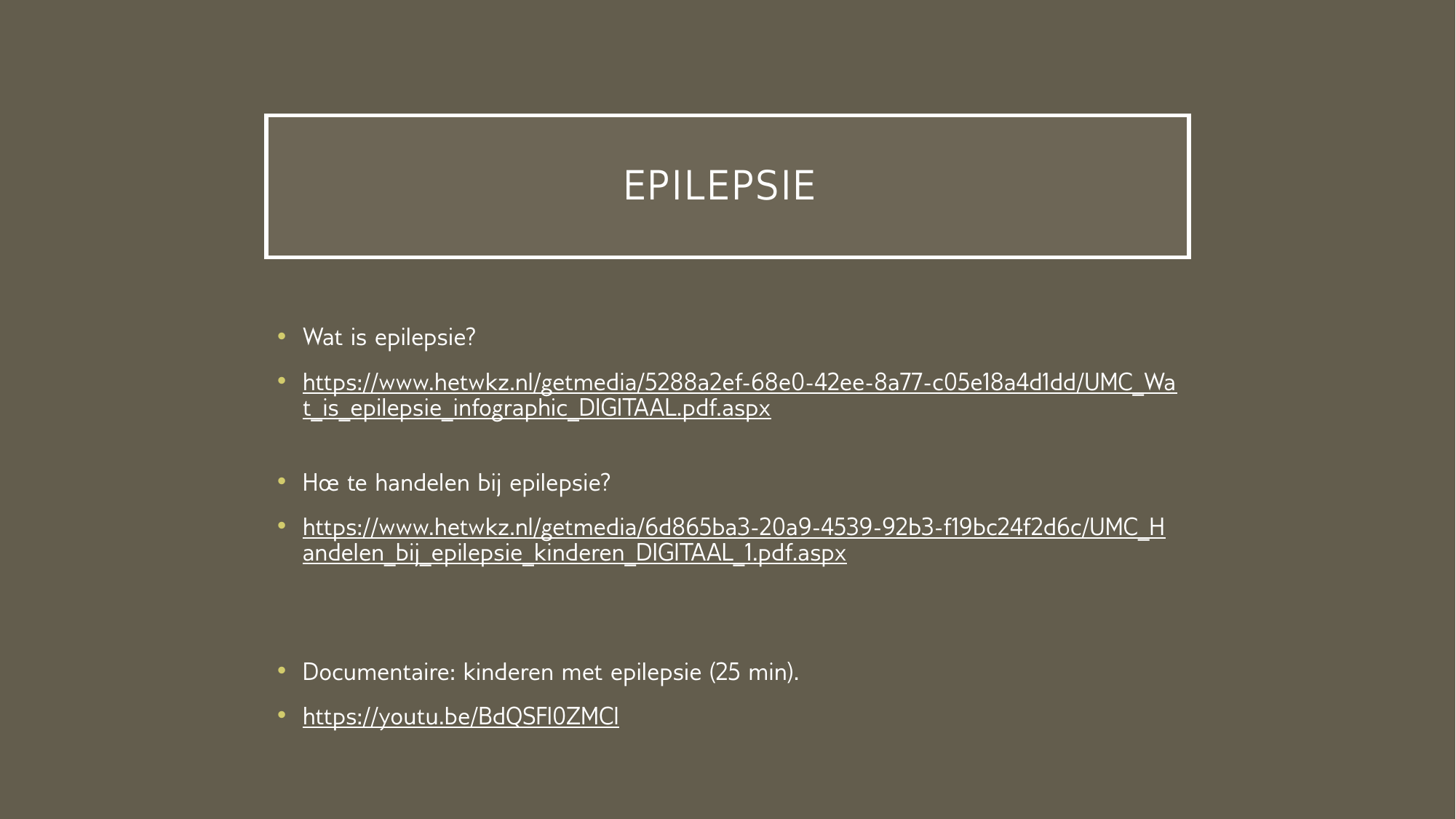

# Epilepsie
Wat is epilepsie?
https://www.hetwkz.nl/getmedia/5288a2ef-68e0-42ee-8a77-c05e18a4d1dd/UMC_Wat_is_epilepsie_infographic_DIGITAAL.pdf.aspx
Hoe te handelen bij epilepsie?
https://www.hetwkz.nl/getmedia/6d865ba3-20a9-4539-92b3-f19bc24f2d6c/UMC_Handelen_bij_epilepsie_kinderen_DIGITAAL_1.pdf.aspx

Documentaire: kinderen met epilepsie (25 min).
https://youtu.be/BdQSFl0ZMCI